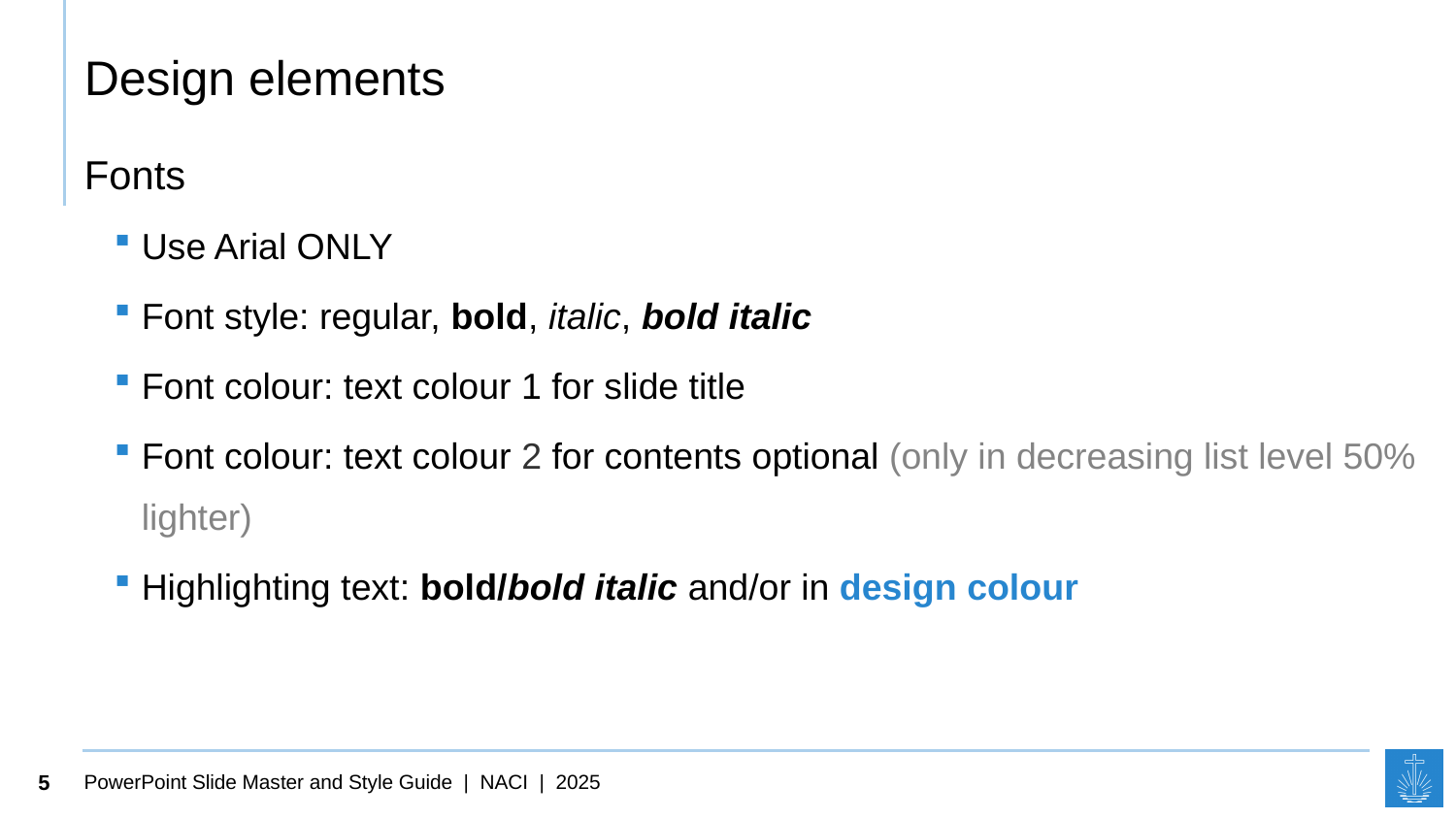

# Design elements
Fonts
Use Arial ONLY
Font style: regular, bold, italic, bold italic
Font colour: text colour 1 for slide title
Font colour: text colour 2 for contents optional (only in decreasing list level 50% lighter)
Highlighting text: bold/bold italic and/or in design colour